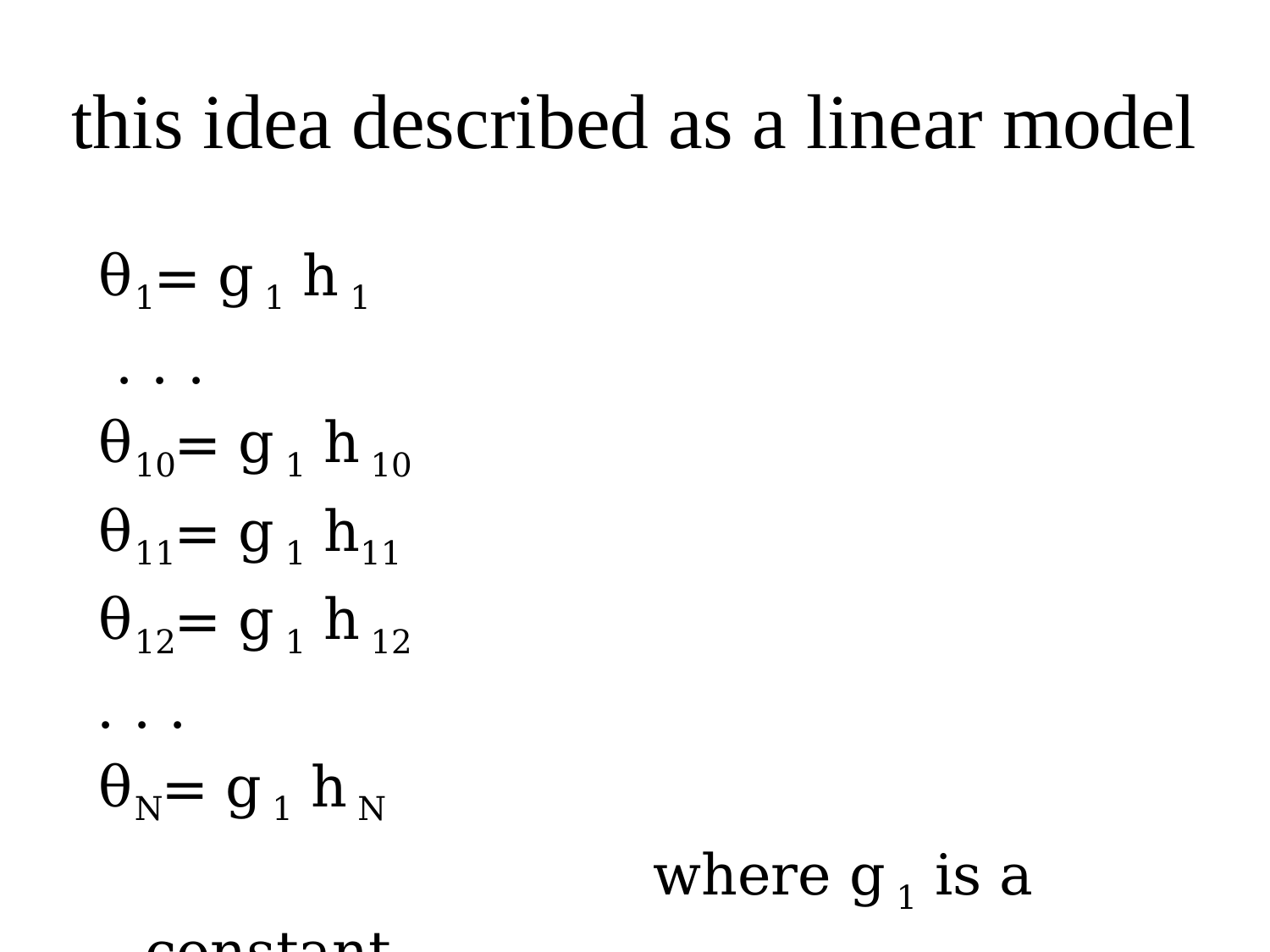

# this idea described as a linear model
θ1= g 1 h 1
 . . .
θ10= g 1 h 10
θ11= g 1 h11
θ12= g 1 h 12
. . .
θN= g 1 h N
					where g 1 is a constant